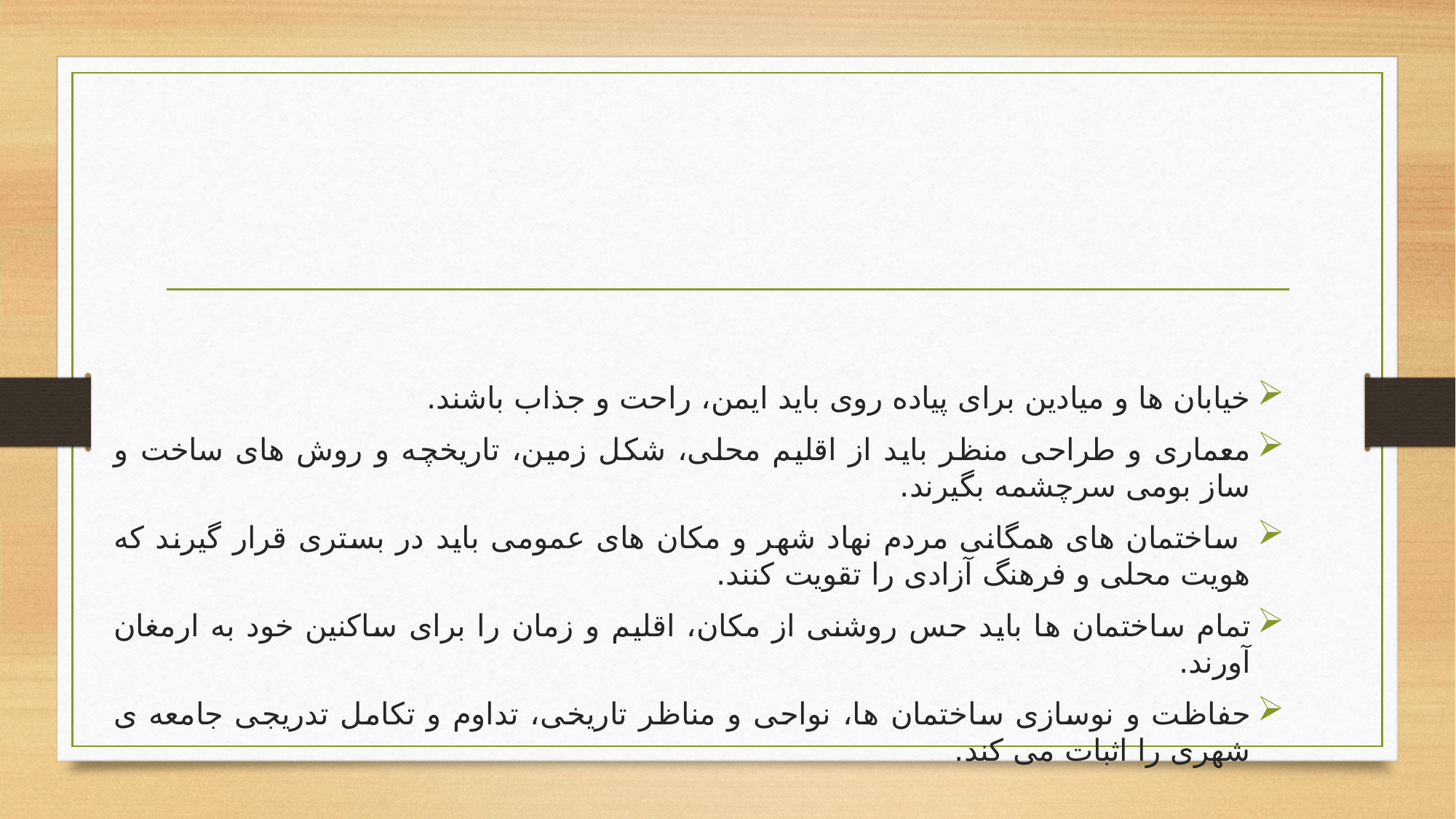

#

خیابان ها و میادین برای پیاده روی باید ایمن، راحت و جذاب باشند.
معماری و طراحی منظر باید از اقلیم محلی، شکل زمین، تاریخچه و روش های ساخت و ساز بومی سرچشمه بگیرند.
 ساختمان های همگانی مردم نهاد شهر و مکان های عمومی باید در بستری قرار گیرند که هویت محلی و فرهنگ آزادی را تقویت کنند.
تمام ساختمان ها باید حس روشنی از مکان، اقلیم و زمان را برای ساکنین خود به ارمغان آورند.
حفاظت و نوسازی ساختمان ها، نواحی و مناظر تاریخی، تداوم و تکامل تدریجی جامعه ی شهری را اثبات می کند.